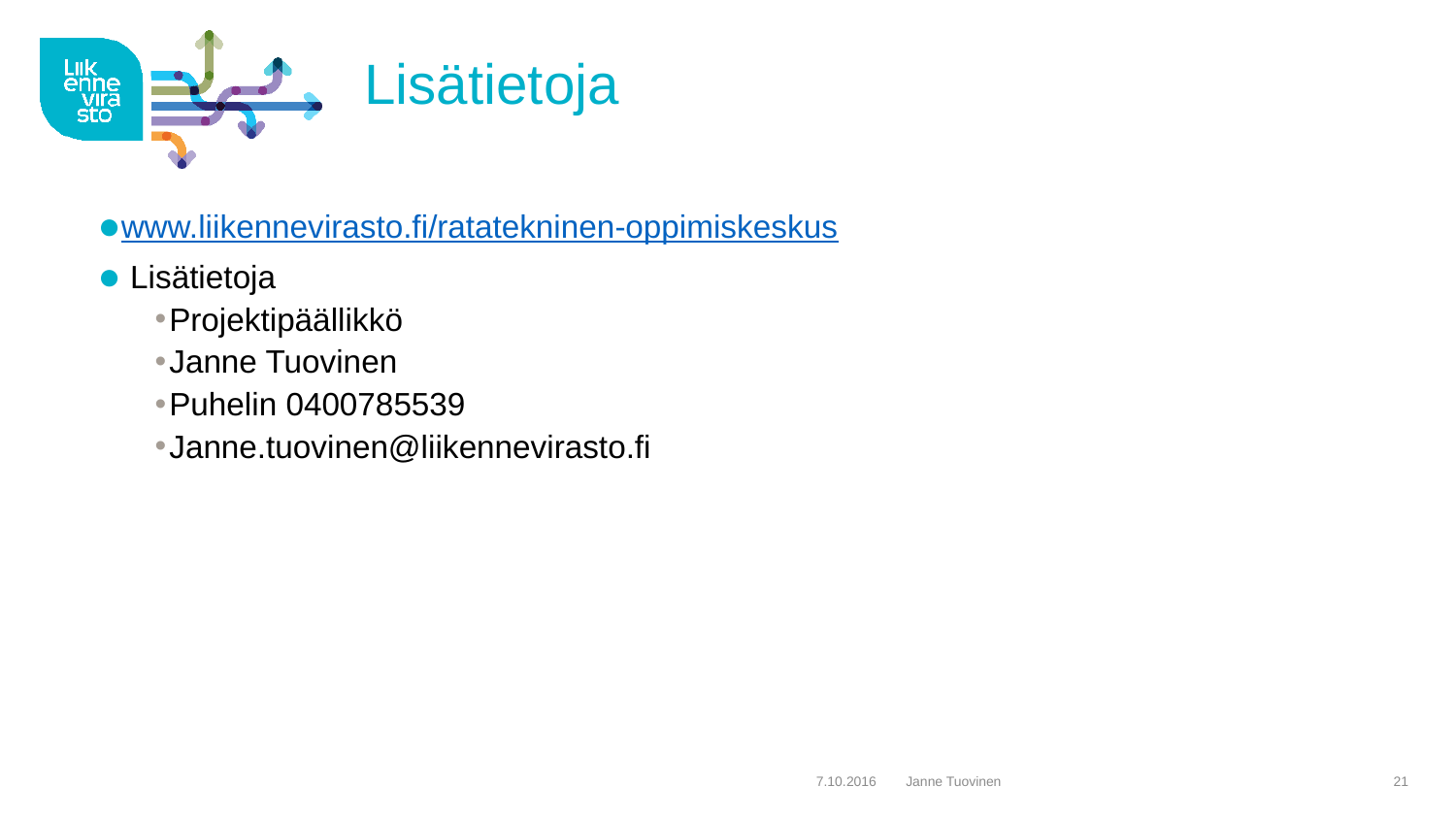

# Lisätietoja
www.liikennevirasto.fi/ratatekninen-oppimiskeskus
 Lisätietoja
Projektipäällikkö
Janne Tuovinen
Puhelin 0400785539
Janne.tuovinen@liikennevirasto.fi

7.10.2016
Janne Tuovinen
21